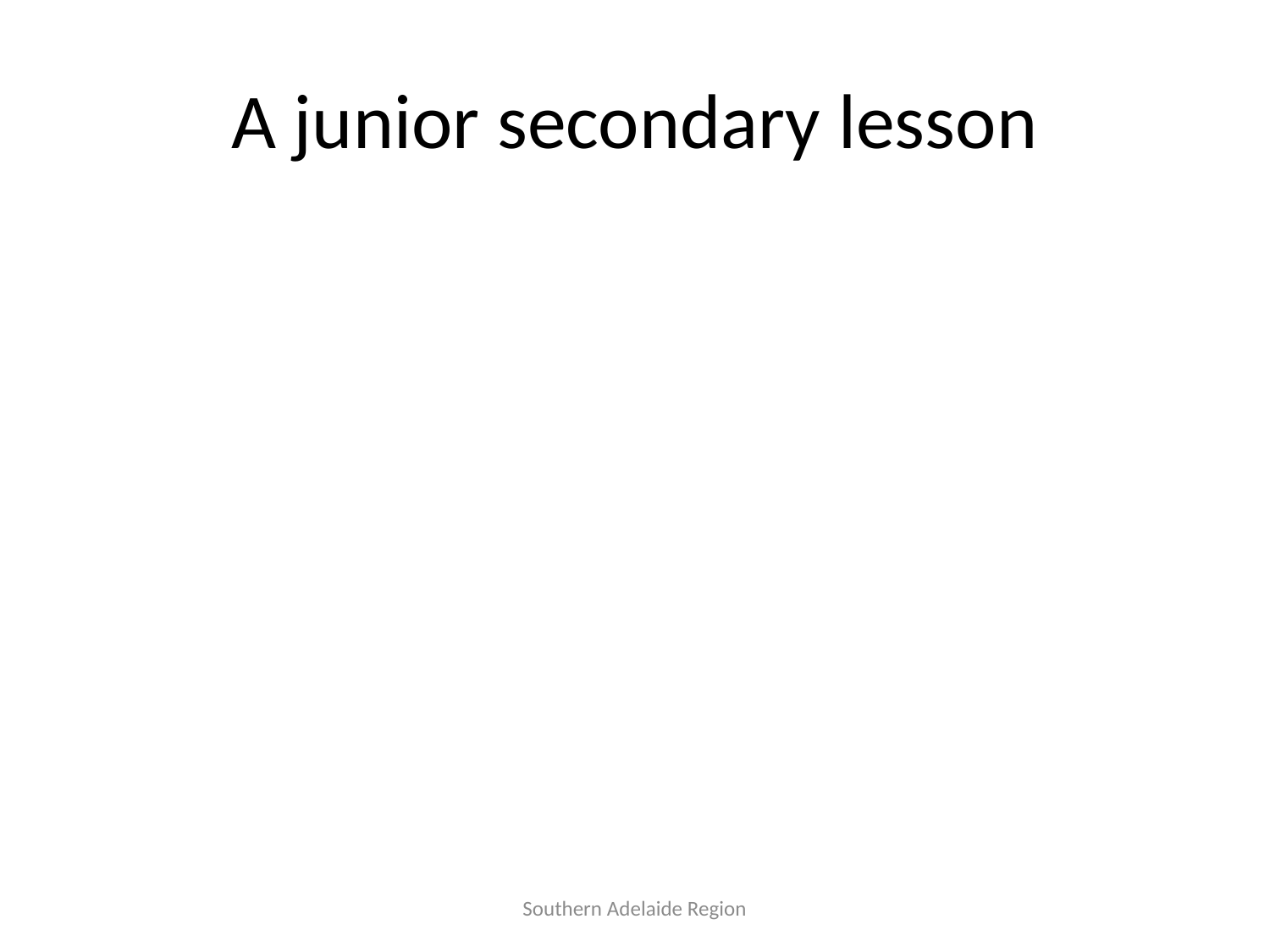

# A junior secondary lesson

Southern Adelaide Region